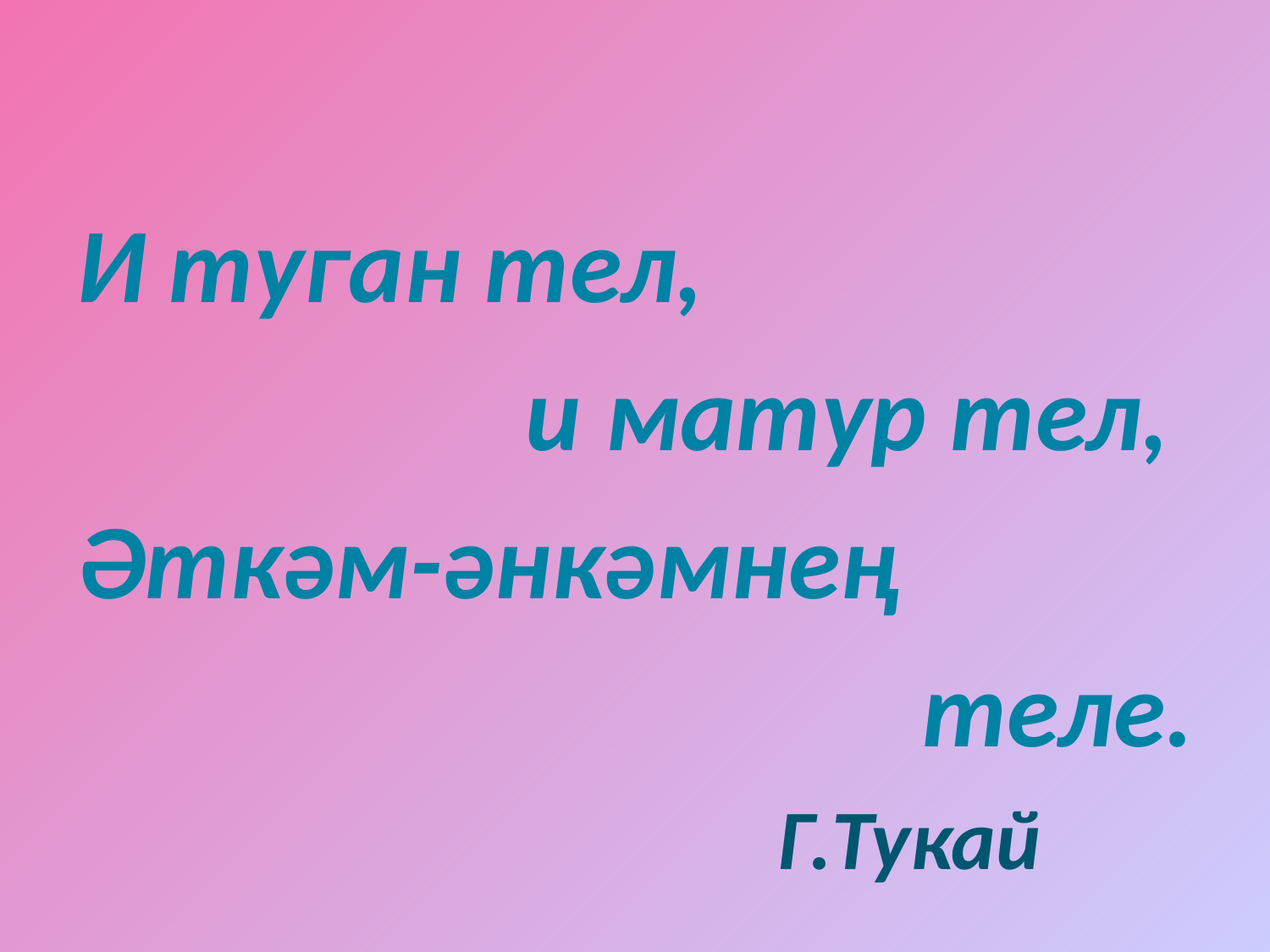

И туган тел,
и матур тел,
Әткәм-әнкәмнең
теле.
						 Г.Тукай
#